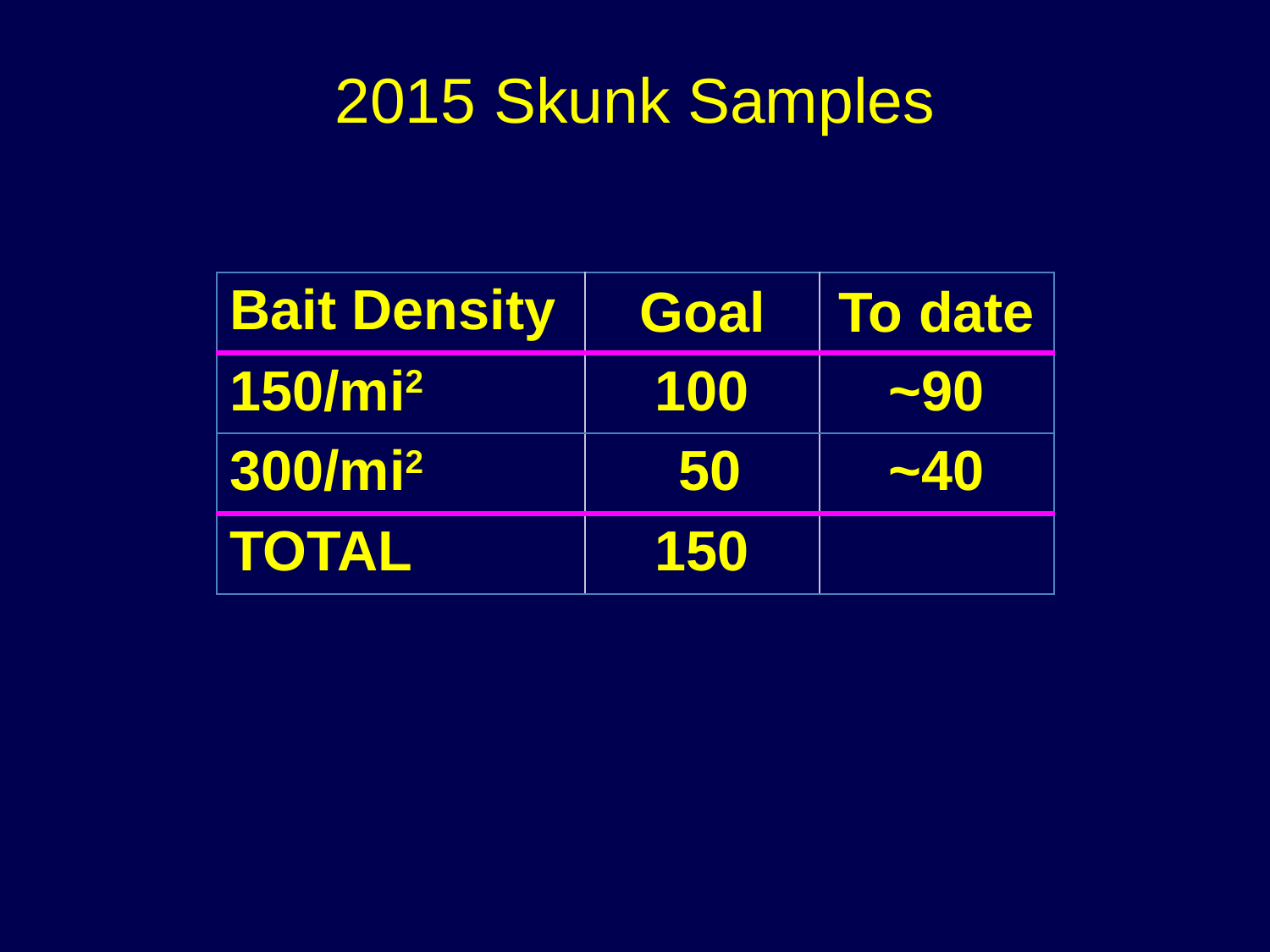

2015 Skunk Samples
| Bait Density | Goal | To date |
| --- | --- | --- |
| 150/mi2 | 100 | ~90 |
| 300/mi2 | 50 | ~40 |
| TOTAL | 150 |  |